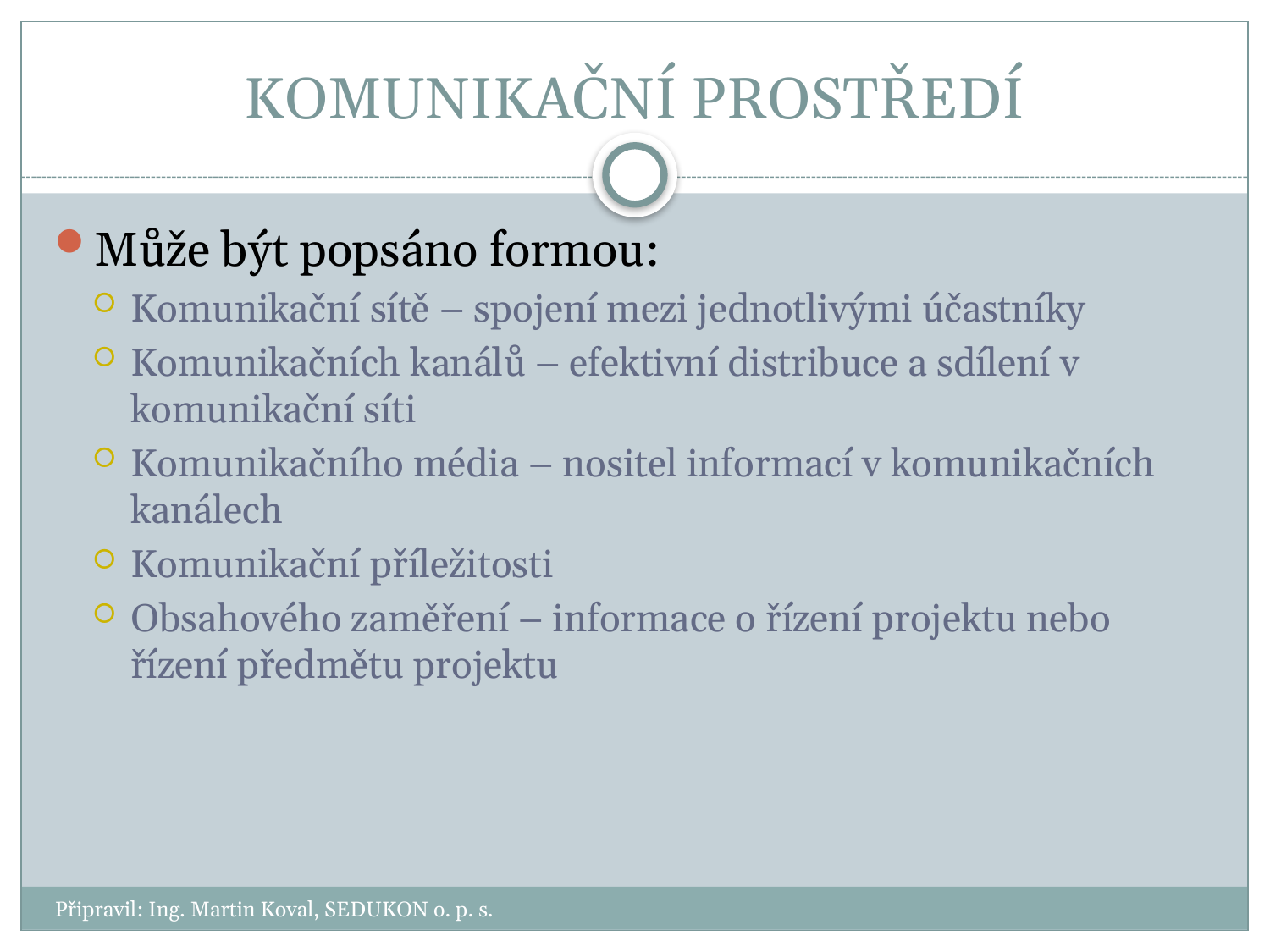

# KOMUNIKAČNÍ PROSTŘEDÍ
Může být popsáno formou:
Komunikační sítě – spojení mezi jednotlivými účastníky
Komunikačních kanálů – efektivní distribuce a sdílení v komunikační síti
Komunikačního média – nositel informací v komunikačních kanálech
Komunikační příležitosti
Obsahového zaměření – informace o řízení projektu nebo řízení předmětu projektu
Připravil: Ing. Martin Koval, SEDUKON o. p. s.